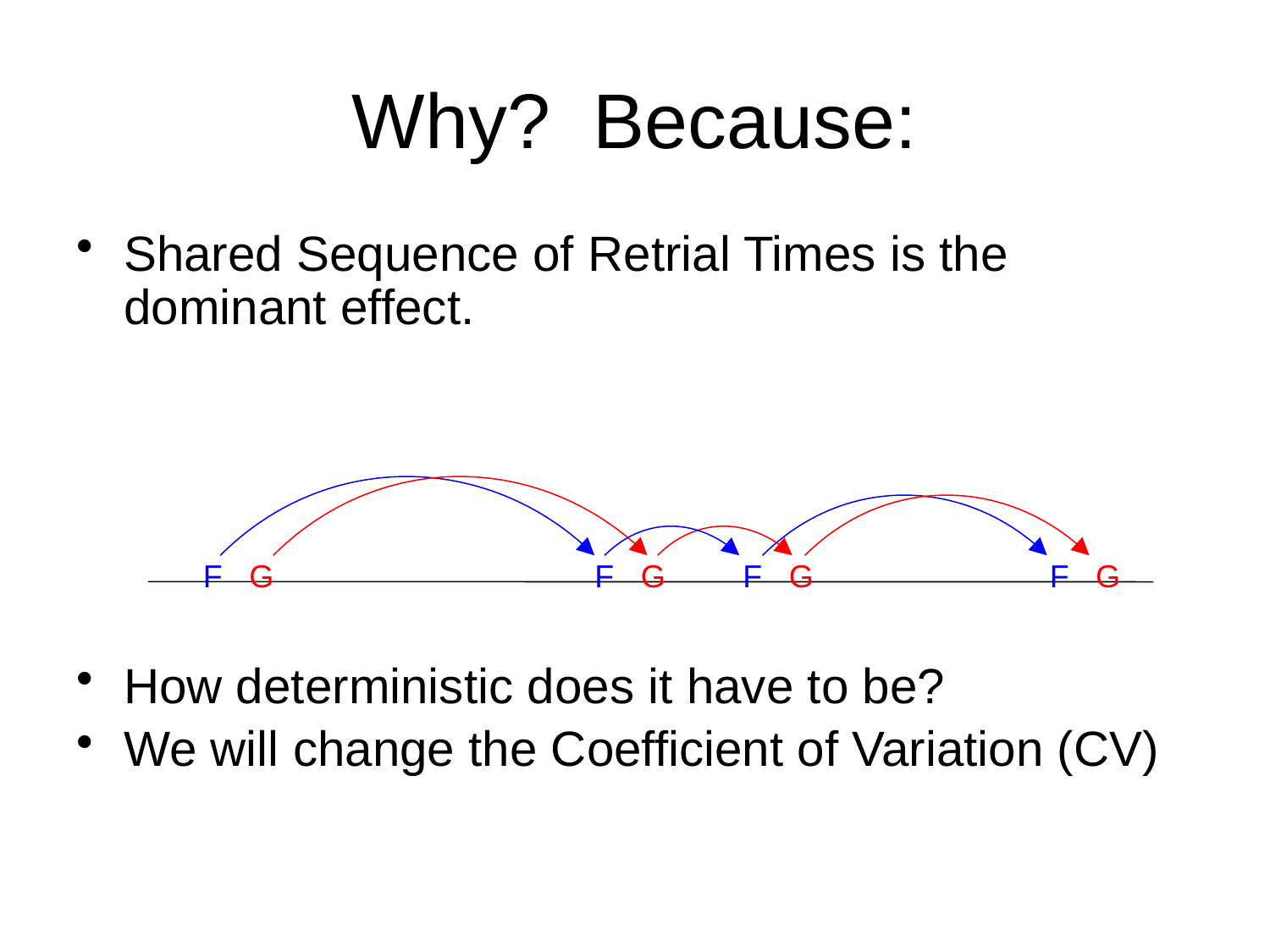

# Why?  Because:
Shared Sequence of Retrial Times is the dominant effect.

How deterministic does it have to be?
We will change the Coefficient of Variation (CV)

F   G
F   G
F   G
F   G